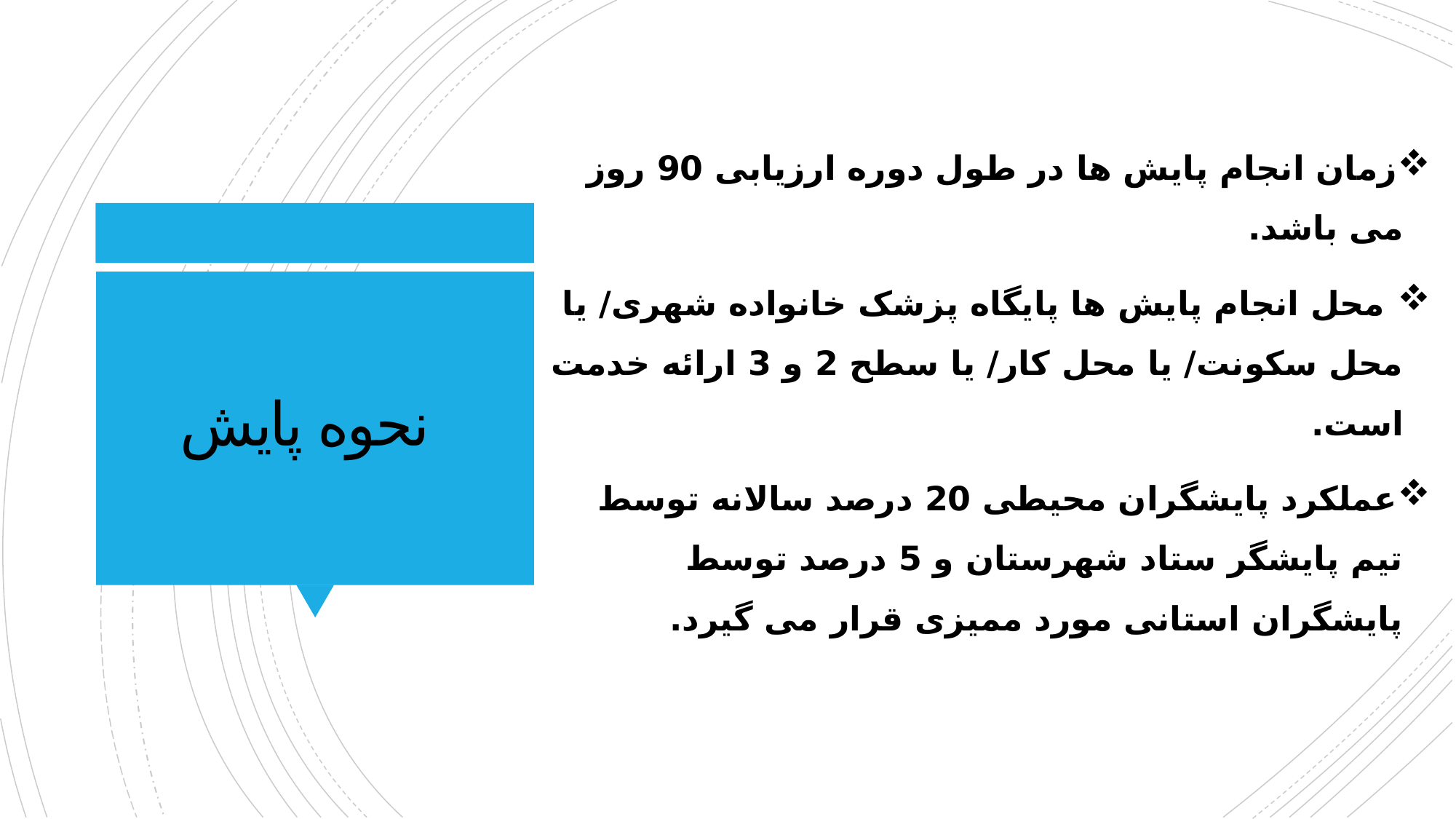

زمان انجام پایش ها در طول دوره ارزیابی 90 روز می باشد.
 محل انجام پایش ها پایگاه پزشک خانواده شهری/ یا محل سکونت/ یا محل کار/ یا سطح 2 و 3 ارائه خدمت است.
عملکرد پایشگران محیطی 20 درصد سالانه توسط تیم پایشگر ستاد شهرستان و 5 درصد توسط پایشگران استانی مورد ممیزی قرار می گیرد.

# نحوه پایش